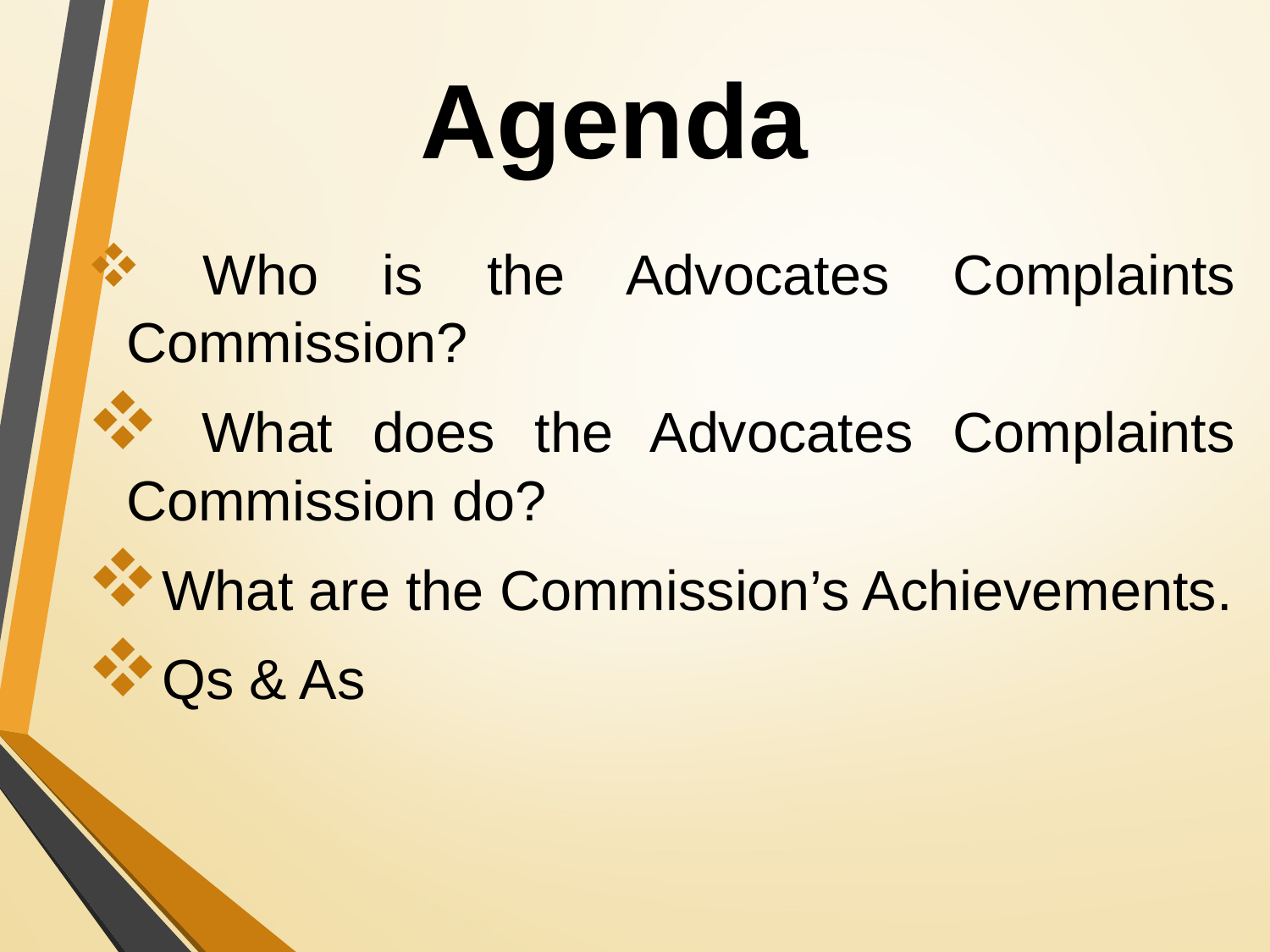

# Agenda
 Who is the Advocates Complaints Commission?
 What does the Advocates Complaints Commission do?
What are the Commission’s Achievements.
Qs & As